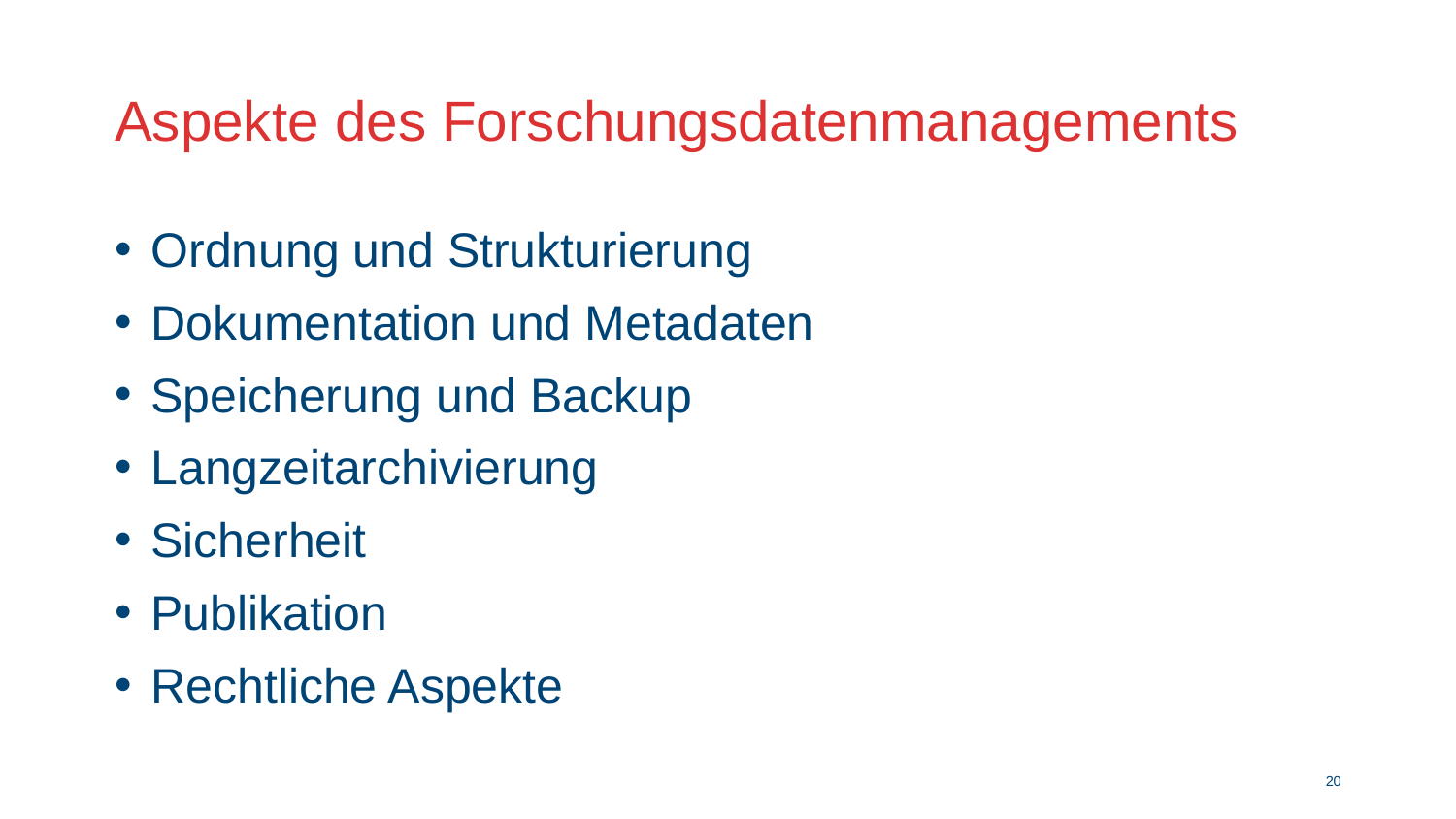

# Aspekte des Forschungsdatenmanagements
Ordnung und Strukturierung
Dokumentation und Metadaten
Speicherung und Backup
Langzeitarchivierung
Sicherheit
Publikation
Rechtliche Aspekte
20